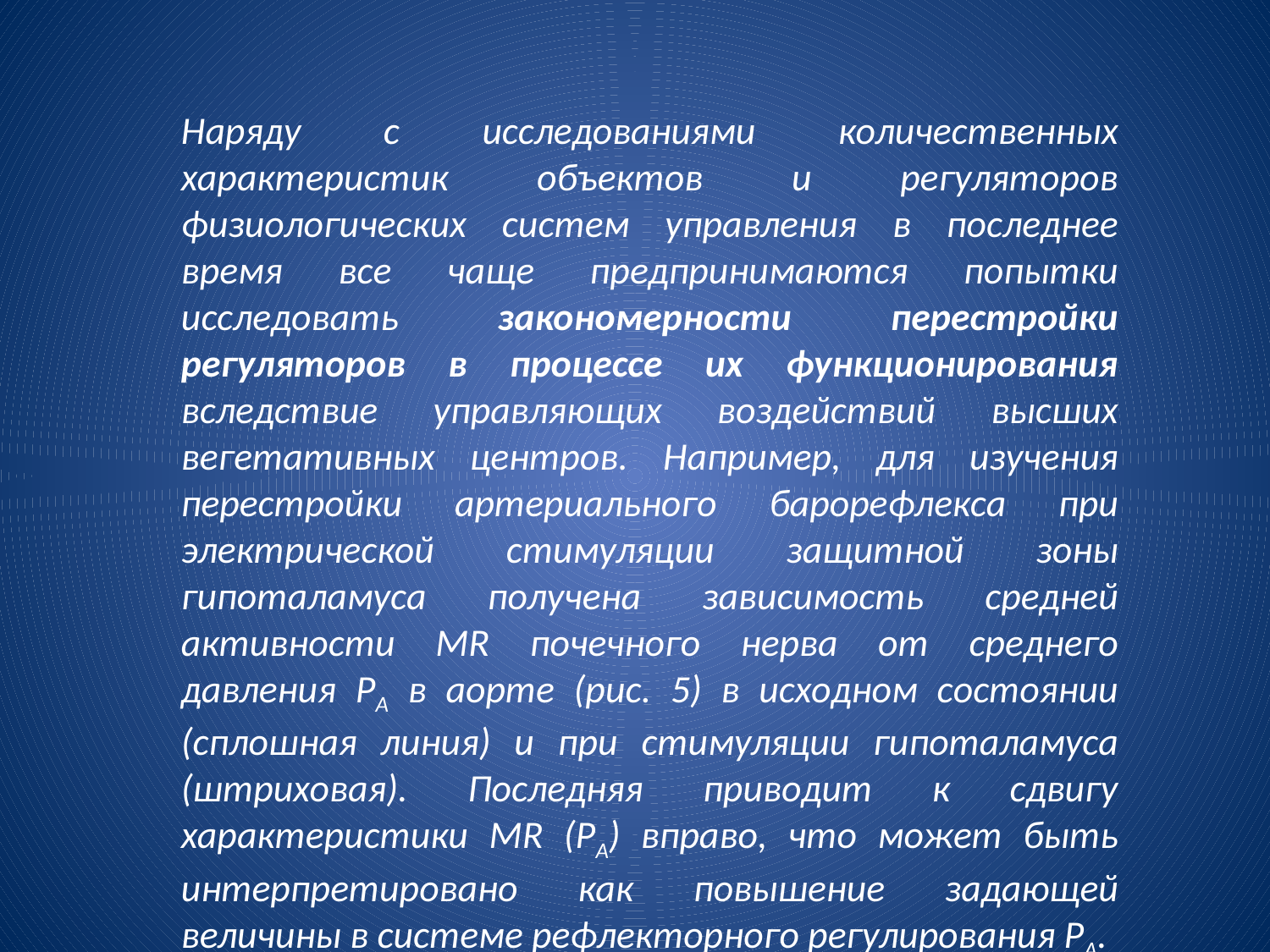

Наряду с исследованиями количественных характеристик объектов и регуляторов физиологических систем управления в последнее время все чаще предпринимаются попытки исследовать закономерности перестройки регуляторов в процессе их функционирования вследствие управляющих воздействий высших вегетативных центров. Например, для изучения перестройки артериального барорефлекса при электрической стимуляции защитной зоны гипоталамуса получена зависимость средней активности МR почечного нерва от среднего давления РА в аорте (рис. 5) в исходном состоянии (сплошная линия) и при стимуляции гипоталамуса (штриховая). Последняя приводит к сдвигу характеристики МR (РА) вправо, что может быть интерпретировано как повышение задающей величины в системе рефлекторного регулирования РА.